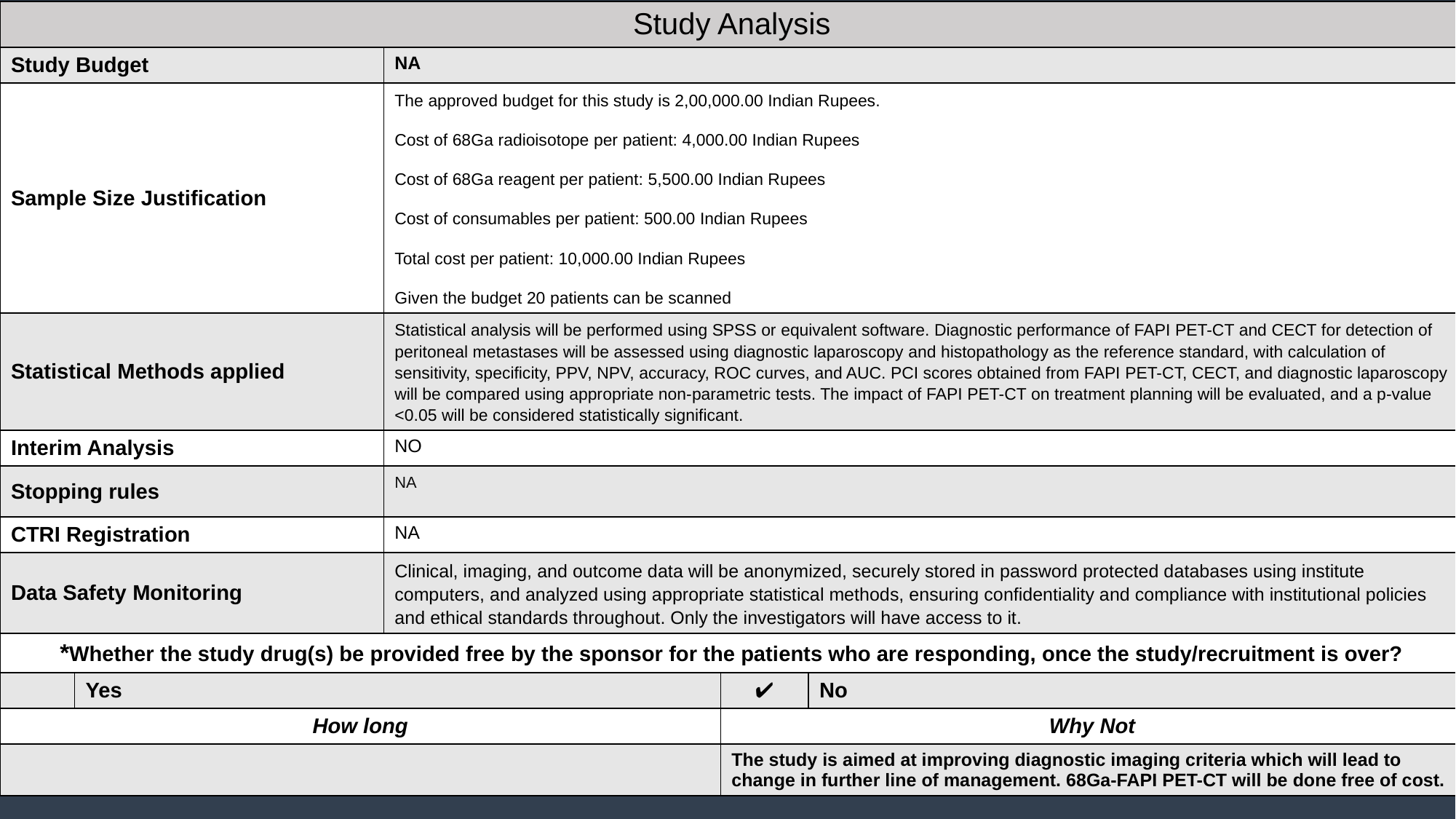

| Study Analysis |  |  |  |  |
| --- | --- | --- | --- | --- |
| Study Budget |  | NA |  |  |
| Sample Size Justification |  | The approved budget for this study is 2,00,000.00 Indian Rupees. Cost of 68Ga radioisotope per patient: 4,000.00 Indian Rupees Cost of 68Ga reagent per patient: 5,500.00 Indian Rupees Cost of consumables per patient: 500.00 Indian Rupees Total cost per patient: 10,000.00 Indian Rupees Given the budget 20 patients can be scanned |  |  |
| Statistical Methods applied |  | Statistical analysis will be performed using SPSS or equivalent software. Diagnostic performance of FAPI PET-CT and CECT for detection of peritoneal metastases will be assessed using diagnostic laparoscopy and histopathology as the reference standard, with calculation of sensitivity, specificity, PPV, NPV, accuracy, ROC curves, and AUC. PCI scores obtained from FAPI PET-CT, CECT, and diagnostic laparoscopy will be compared using appropriate non-parametric tests. The impact of FAPI PET-CT on treatment planning will be evaluated, and a p-value <0.05 will be considered statistically significant. |  |  |
| Interim Analysis |  | NO |  |  |
| Stopping rules |  | NA |  |  |
| CTRI Registration |  | NA |  |  |
| Data Safety Monitoring |  | Clinical, imaging, and outcome data will be anonymized, securely stored in password protected databases using institute computers, and analyzed using appropriate statistical methods, ensuring confidentiality and compliance with institutional policies and ethical standards throughout. Only the investigators will have access to it. |  |  |
| \*Whether the study drug(s) be provided free by the sponsor for the patients who are responding, once the study/recruitment is over? |  |  |  |  |
|  | Yes |  | ✔ | No |
| How long |  |  | Why Not |  |
|  |  |  | The study is aimed at improving diagnostic imaging criteria which will lead to change in further line of management. 68Ga-FAPI PET-CT will be done free of cost. |  |